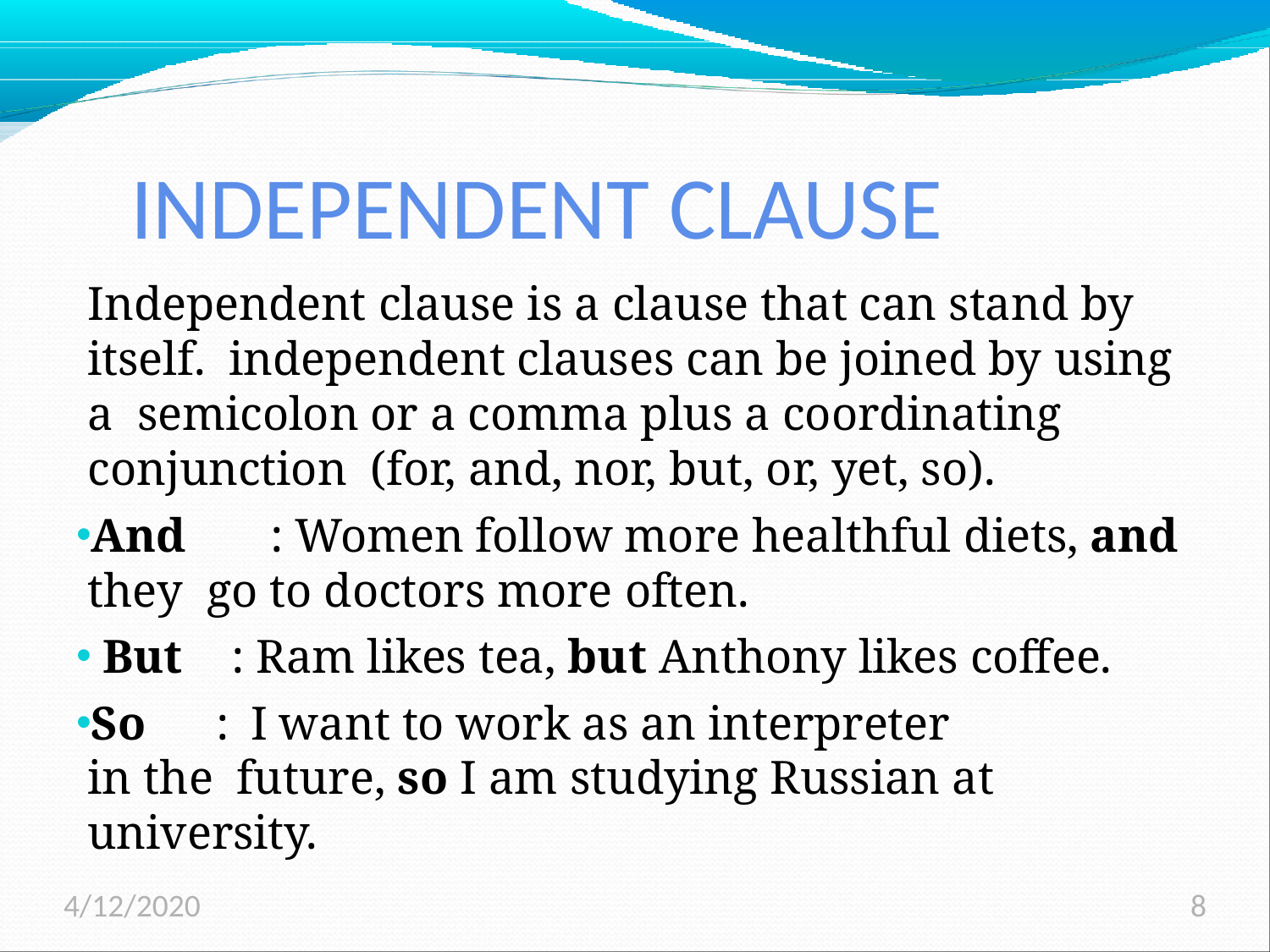

# INDEPENDENT CLAUSE
Independent clause is a clause that can stand by itself.  independent clauses can be joined by using a  semicolon or a comma plus a coordinating conjunction  (for, and, nor, but, or, yet, so).
And	: Women follow more healthful diets, and they  go to doctors more often.
But	: Ram likes tea, but Anthony likes coffee.
So	:	I want to work as an interpreter in the  future, so I am studying Russian at university.
4/12/2020
8